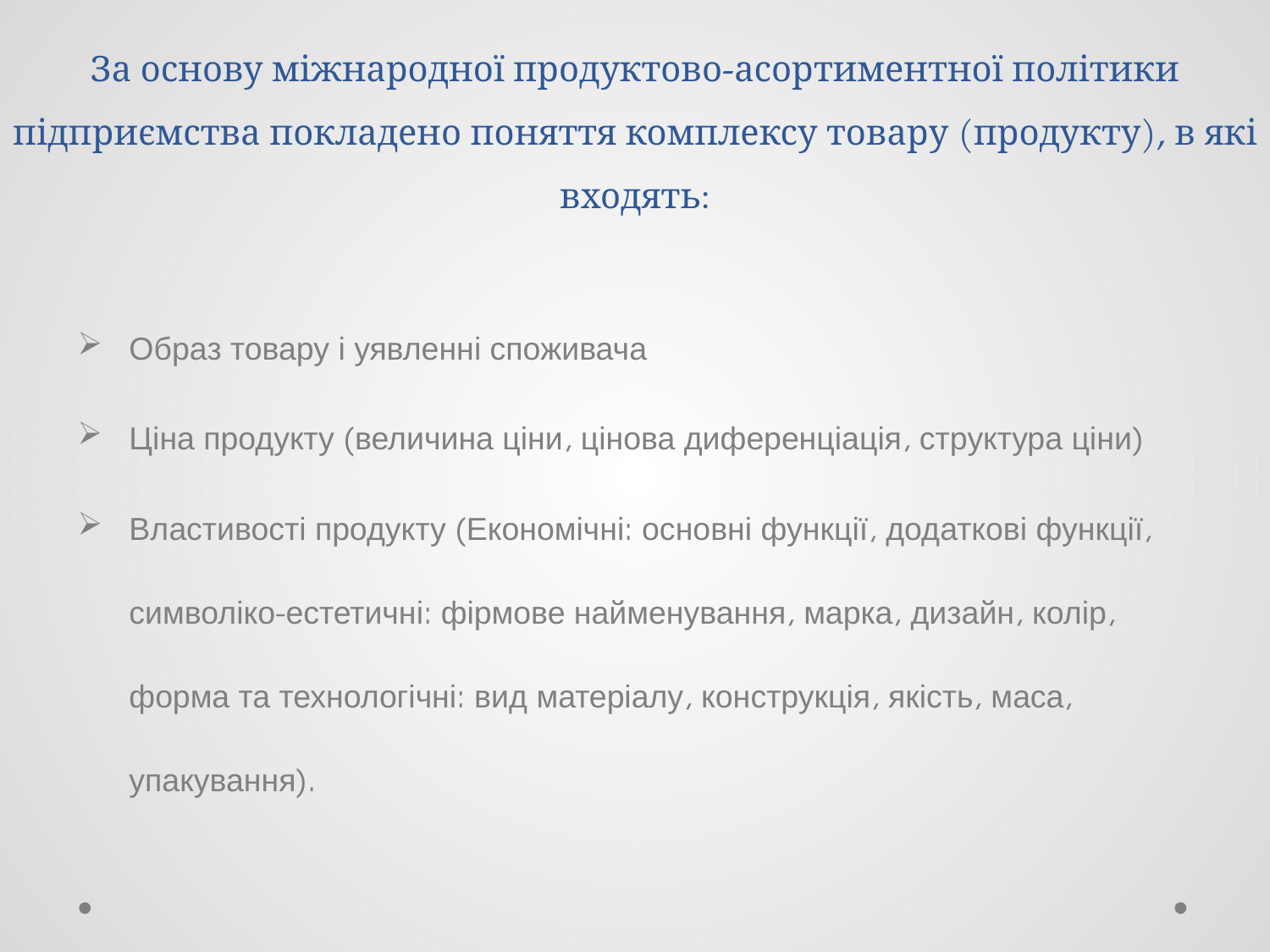

# За основу міжнародної продуктово-асортиментної політики підприємства покладено поняття комплексу товару (продукту), в які входять:
Образ товару і уявленні споживача
Ціна продукту (величина ціни, цінова диференціація, структура ціни)
Властивості продукту (Економічні: основні функції, додаткові функції, символіко-естетичні: фірмове найменування, марка, дизайн, колір, форма та технологічні: вид матеріалу, конструкція, якість, маса, упакування).